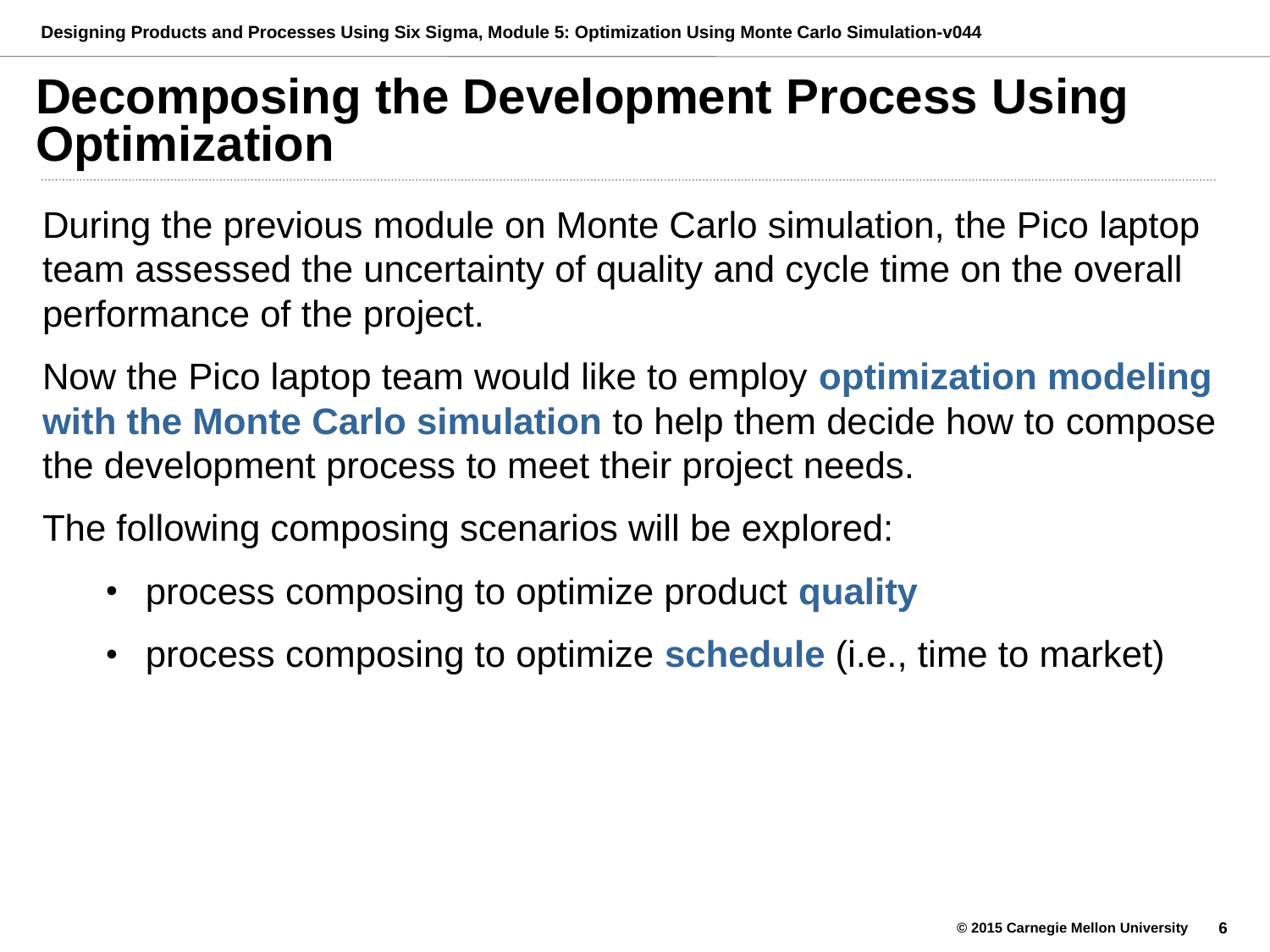

# Decomposing the Development Process Using Optimization
During the previous module on Monte Carlo simulation, the Pico laptop team assessed the uncertainty of quality and cycle time on the overall performance of the project.
Now the Pico laptop team would like to employ optimization modeling with the Monte Carlo simulation to help them decide how to compose the development process to meet their project needs.
The following composing scenarios will be explored:
process composing to optimize product quality
process composing to optimize schedule (i.e., time to market)